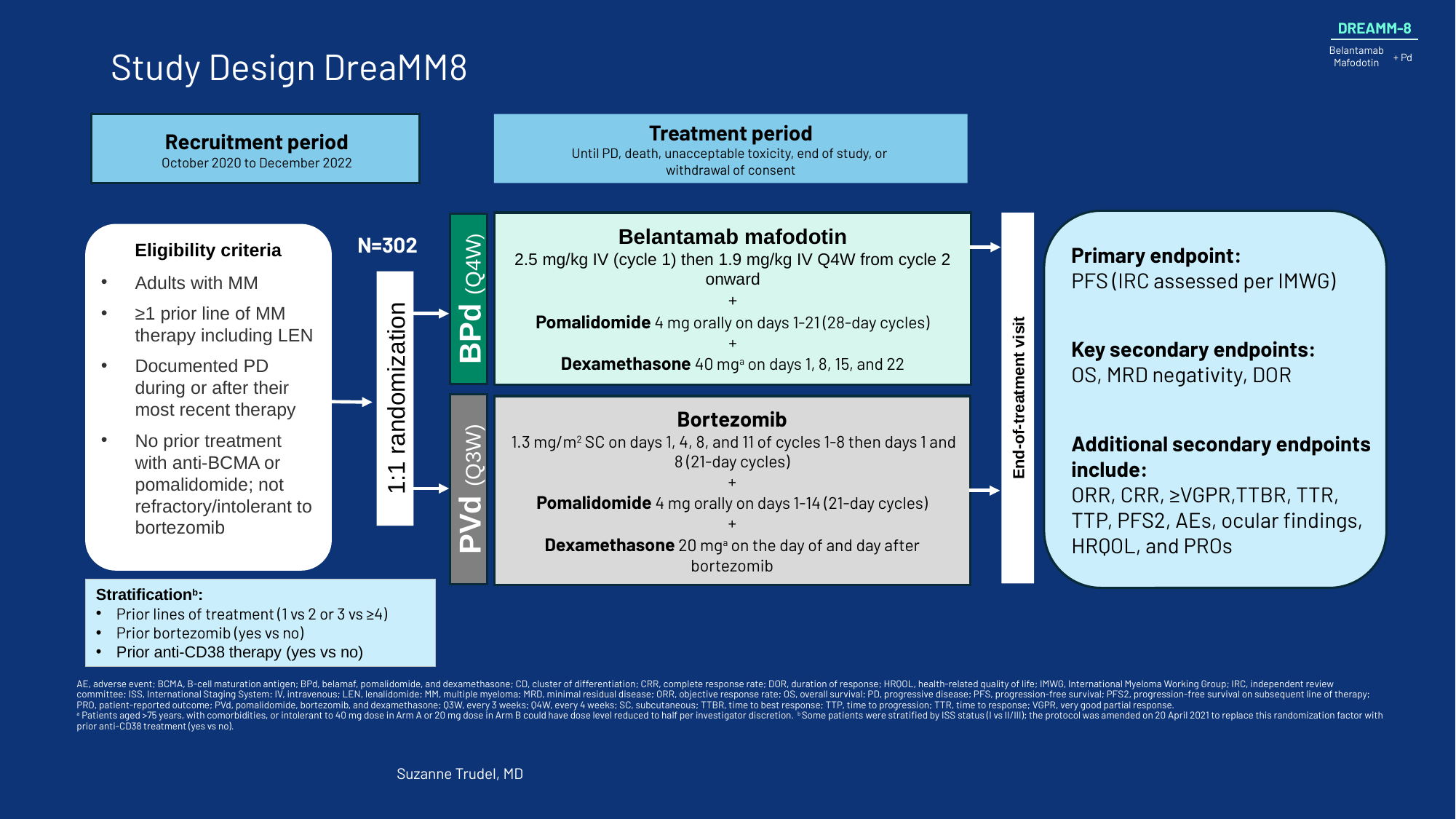

# Study Design DreaMM8

Recruitment period
October 2020 to December 2022
Treatment period
Until PD, death, unacceptable toxicity, end of study, or
withdrawal of consent

Belantamab mafodotin
2.5 mg/kg IV (cycle 1) then 1.9 mg/kg IV Q4W from cycle 2 onward
+
Pomalidomide 4 mg orally on days 1-21 (28-day cycles)
+
Dexamethasone 40 mga on days 1, 8, 15, and 22
End-of-treatment visit
BPd (Q4W)
Eligibility criteria

N=302
Primary endpoint:
PFS (IRC assessed per IMWG)

Key secondary endpoints:
OS, MRD negativity, DOR

Additional secondary endpoints include:
ORR, CRR, ≥VGPR,TTBR, TTR, TTP, PFS2, AEs, ocular findings, HRQOL, and PROs
Adults with MM
≥1 prior line of MM therapy including LEN
Documented PD during or after their most recent therapy
No prior treatment with anti-BCMA or pomalidomide; not refractory/intolerant to bortezomib
1:1 randomization
PVd (Q3W)
Bortezomib
 1.3 mg/m2 SC on days 1, 4, 8, and 11 of cycles 1-8 then days 1 and 8 (21-day cycles)
+
Pomalidomide 4 mg orally on days 1-14 (21-day cycles)
+
Dexamethasone 20 mga on the day of and day after bortezomib
Stratificationb:
Prior lines of treatment (1 vs 2 or 3 vs ≥4)
Prior bortezomib (yes vs no)
Prior anti-CD38 therapy (yes vs no)
AE, adverse event; BCMA, B-cell maturation antigen; BPd, belamaf, pomalidomide, and dexamethasone; CD, cluster of differentiation; CRR, complete response rate; DOR, duration of response; HRQOL, health-related quality of life; IMWG, International Myeloma Working Group; IRC, independent review committee; ISS, International Staging System; IV, intravenous; LEN, lenalidomide; MM, multiple myeloma; MRD, minimal residual disease; ORR, objective response rate; OS, overall survival; PD, progressive disease; PFS, progression-free survival; PFS2, progression-free survival on subsequent line of therapy; PRO, patient-reported outcome; PVd, pomalidomide, bortezomib, and dexamethasone; Q3W, every 3 weeks; Q4W, every 4 weeks; SC, subcutaneous; TTBR, time to best response; TTP, time to progression; TTR, time to response; VGPR, very good partial response.
a Patients aged >75 years, with comorbidities, or intolerant to 40 mg dose in Arm A or 20 mg dose in Arm B could have dose level reduced to half per investigator discretion. b Some patients were stratified by ISS status (I vs II/III); the protocol was amended on 20 April 2021 to replace this randomization factor with prior anti-CD38 treatment (yes vs no).
Suzanne Trudel, MD